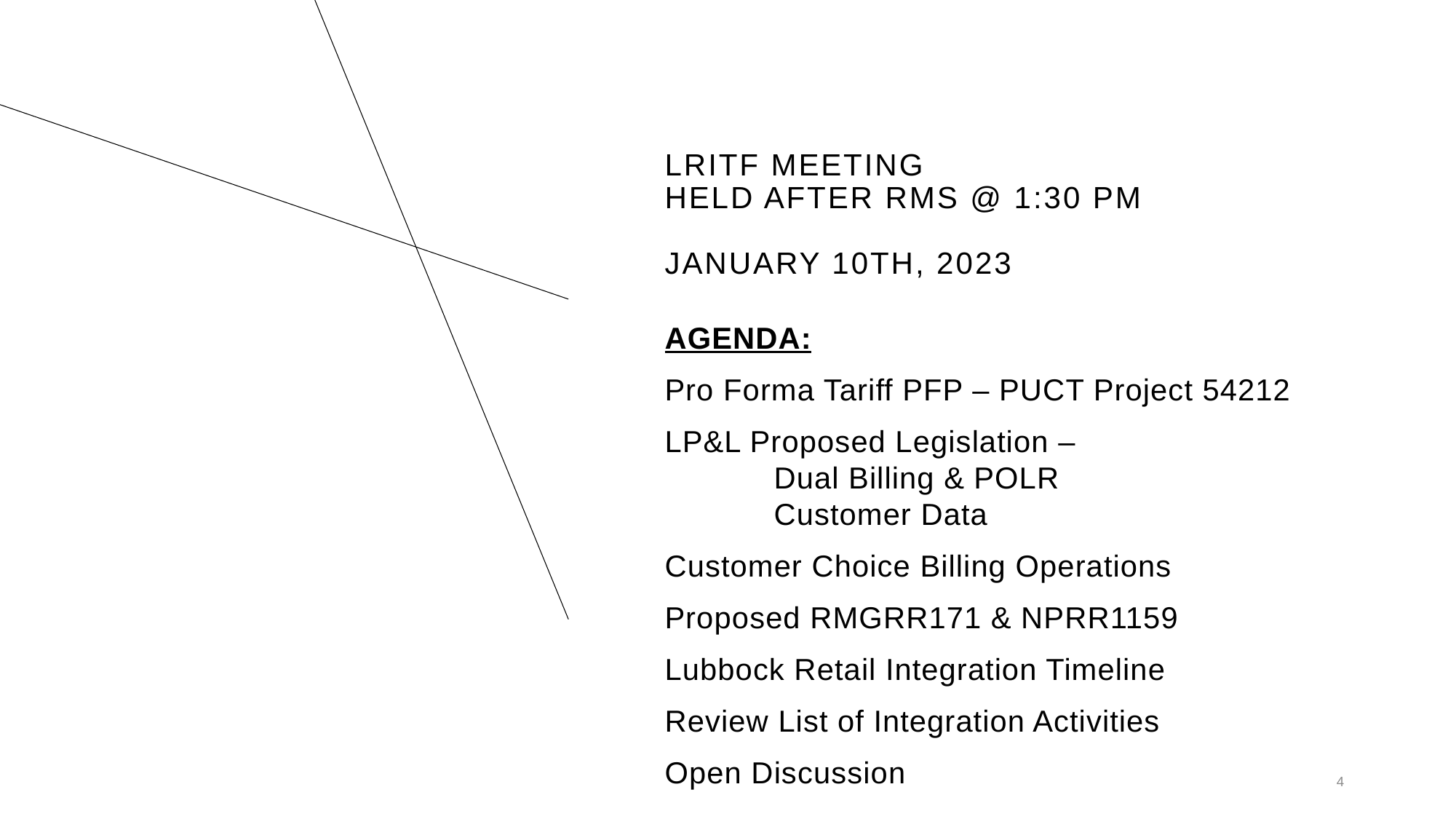

# Lritf meeting Held after RMS @ 1:30 PM January 10th, 2023
AGENDA:
Pro Forma Tariff PFP – PUCT Project 54212
LP&L Proposed Legislation –
	Dual Billing & POLR
	Customer Data
Customer Choice Billing Operations
Proposed RMGRR171 & NPRR1159
Lubbock Retail Integration Timeline
Review List of Integration Activities
Open Discussion
4